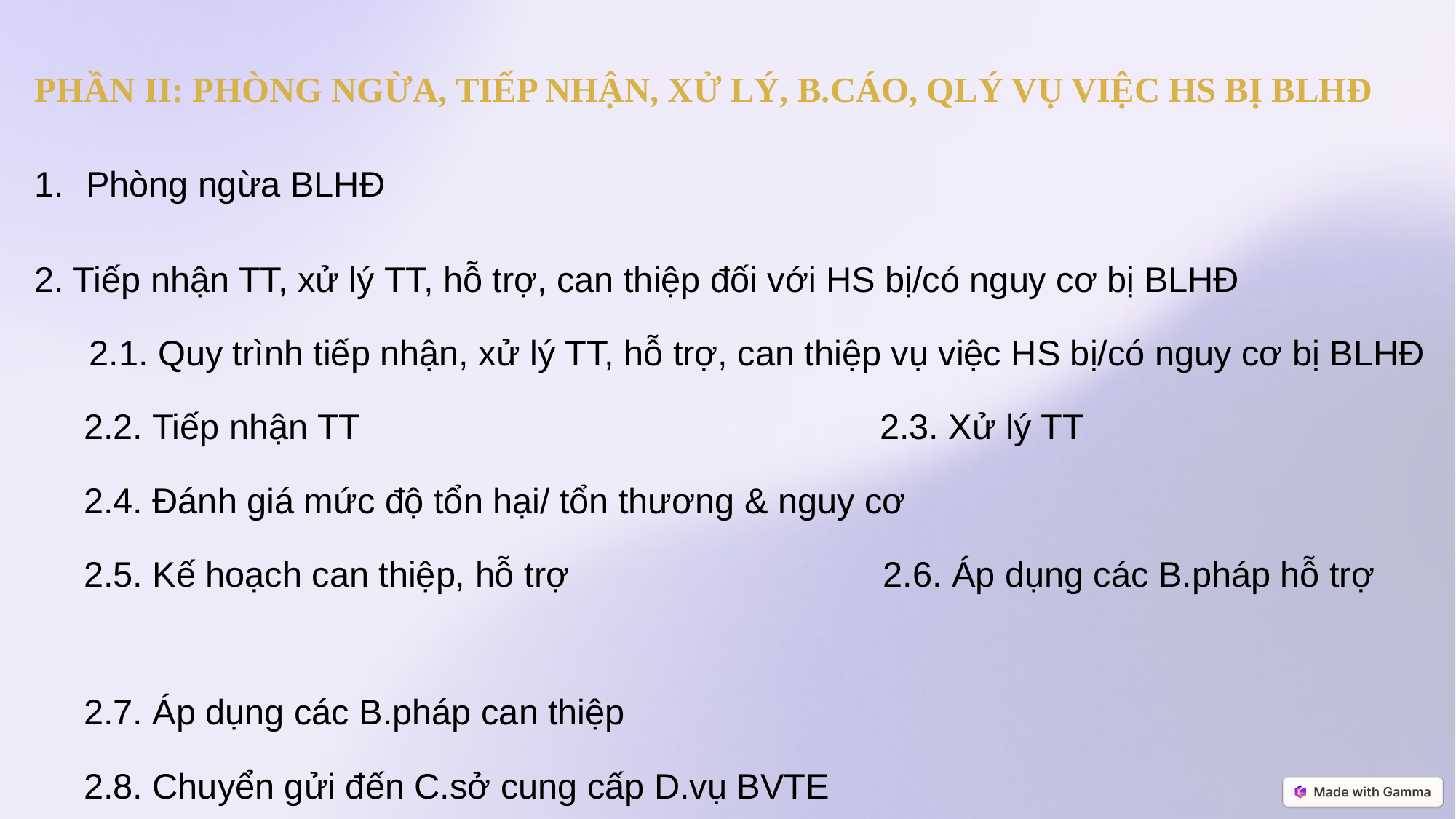

PHẦN II: PHÒNG NGỪA, TIẾP NHẬN, XỬ LÝ, B.CÁO, QLÝ VỤ VIỆC HS BỊ BLHĐ
Phòng ngừa BLHĐ
2. Tiếp nhận TT, xử lý TT, hỗ trợ, can thiệp đối với HS bị/có nguy cơ bị BLHĐ
2.1. Quy trình tiếp nhận, xử lý TT, hỗ trợ, can thiệp vụ việc HS bị/có nguy cơ bị BLHĐ
     2.2. Tiếp nhận TT                                                     2.3. Xử lý TT
     2.4. Đánh giá mức độ tổn hại/ tổn thương & nguy cơ
     2.5. Kế hoạch can thiệp, hỗ trợ                                2.6. Áp dụng các B.pháp hỗ trợ
     2.7. Áp dụng các B.pháp can thiệp
     2.8. Chuyển gửi đến C.sở cung cấp D.vụ BVTE